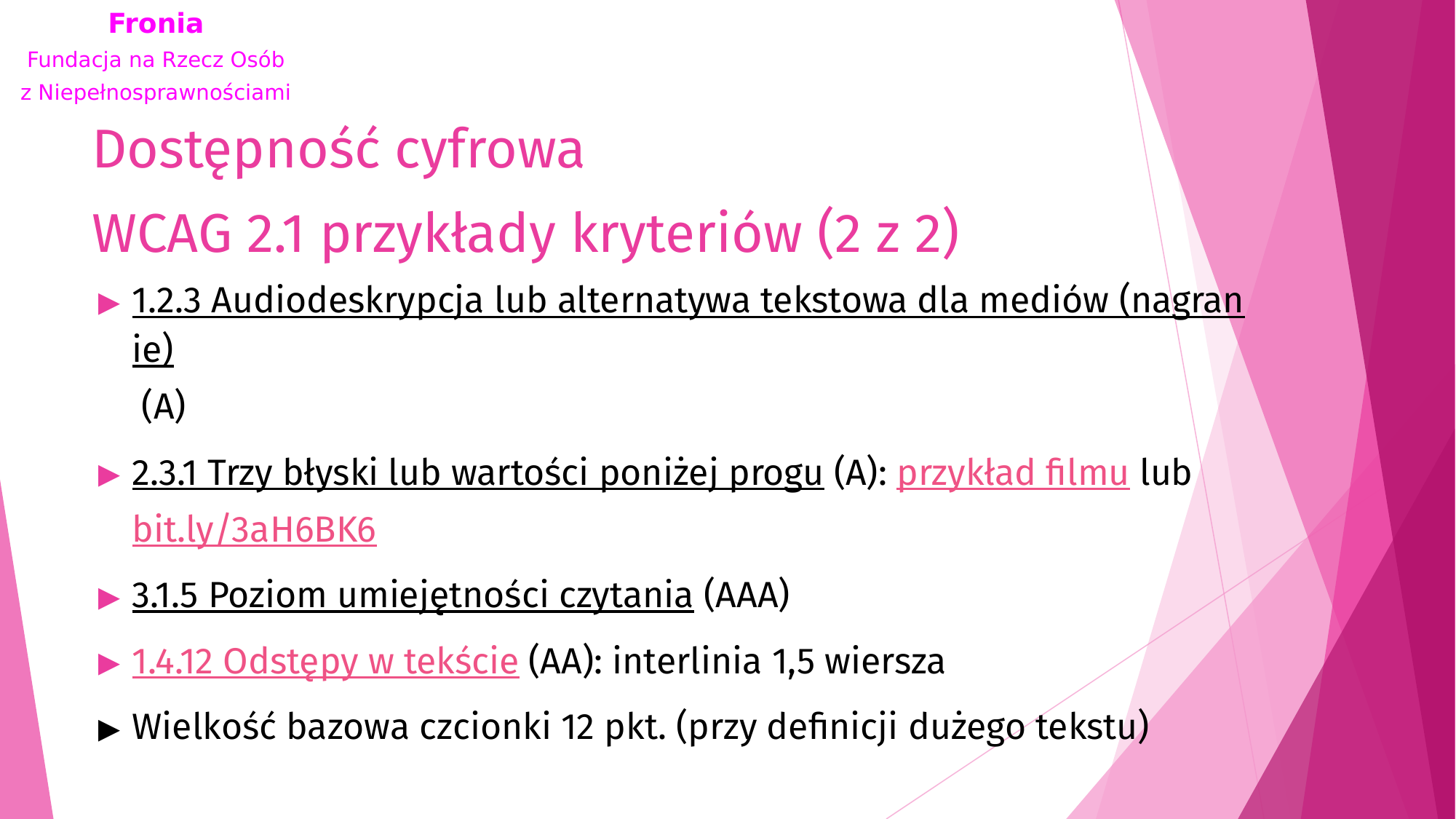

# Dostępność cyfrowa WCAG 2.1 przykłady kryteriów (2 z 2)
1.2.3 Audiodeskrypcja lub alternatywa tekstowa dla mediów (nagranie) (A)
2.3.1 Trzy błyski lub wartości poniżej progu (A): przykład filmu lub bit.ly/3aH6BK6
3.1.5 Poziom umiejętności czytania (AAA)
1.4.12 Odstępy w tekście (AA): interlinia 1,5 wiersza
Wielkość bazowa czcionki 12 pkt. (przy definicji dużego tekstu)